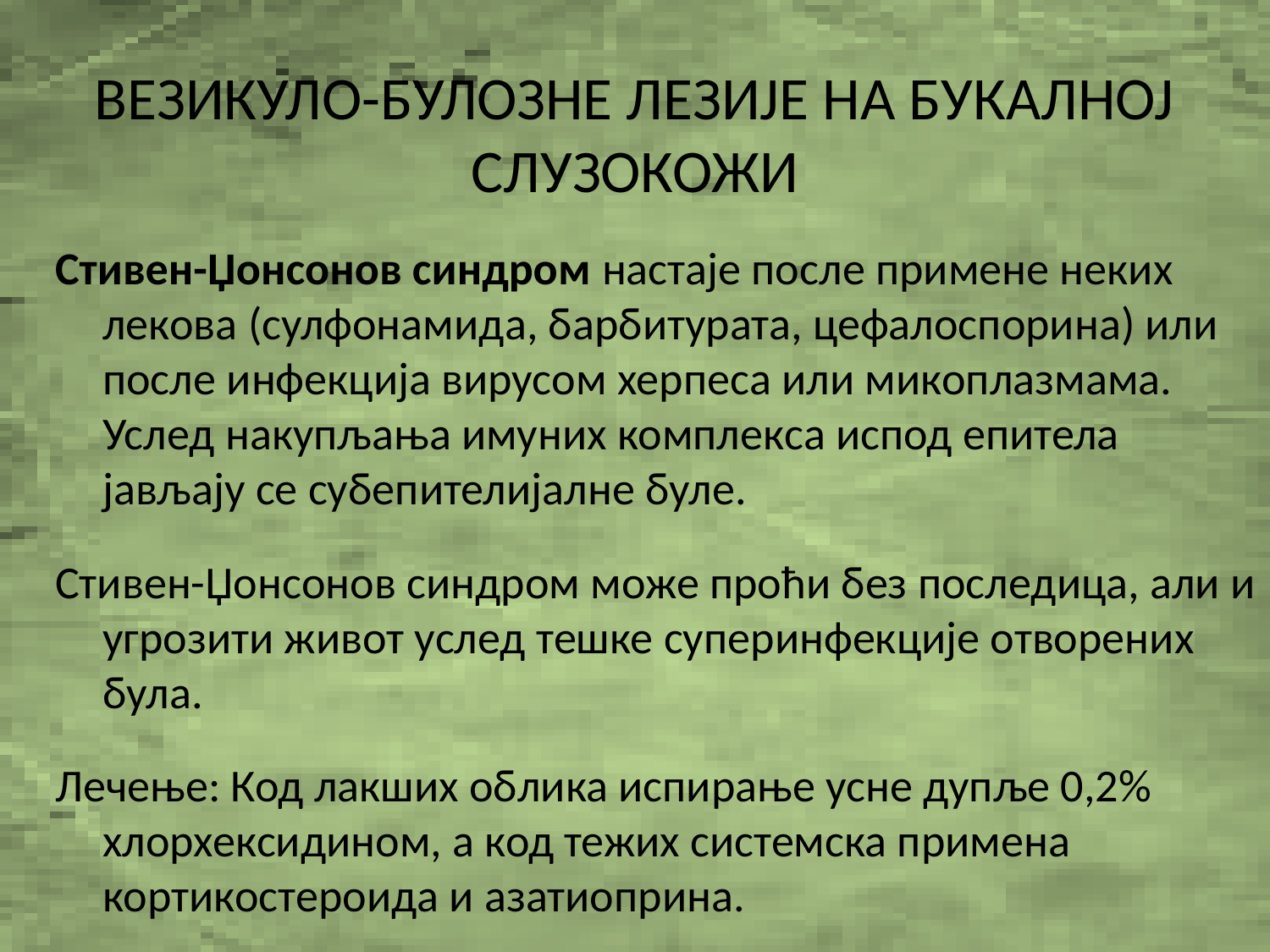

# ВЕЗИКУЛО-БУЛОЗНЕ ЛЕЗИЈЕ НА БУКАЛНОЈ СЛУЗОКОЖИ
Стивен-Џонсонов синдром настаје после примене неких лекова (сулфонамида, барбитурата, цефалоспорина) или после инфекција вирусом херпеса или микоплазмама. Услед накупљања имуних комплекса испод епитела јављају се субепителијалне буле.

Стивен-Џонсонов синдром може проћи без последица, али и угрозити живот услед тешке суперинфекције отворених була.

Лечење: Код лакших облика испирање усне дупље 0,2% хлорхексидином, а код тежих системска примена кортикостероида и азатиоприна.